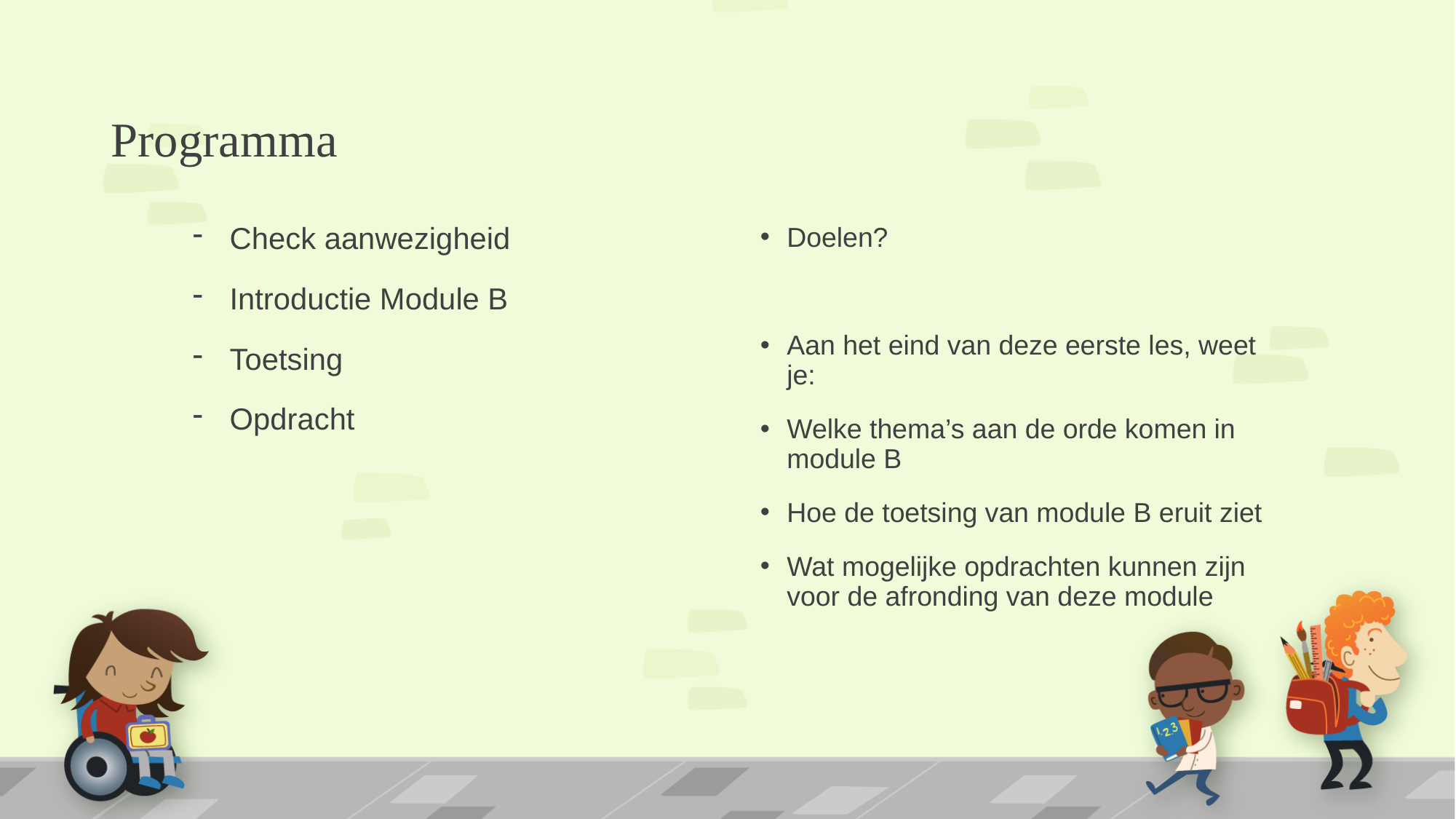

# Programma
Check aanwezigheid
Introductie Module B
Toetsing
Opdracht
Doelen?

Aan het eind van deze eerste les, weet je:
Welke thema’s aan de orde komen in module B
Hoe de toetsing van module B eruit ziet
Wat mogelijke opdrachten kunnen zijn voor de afronding van deze module